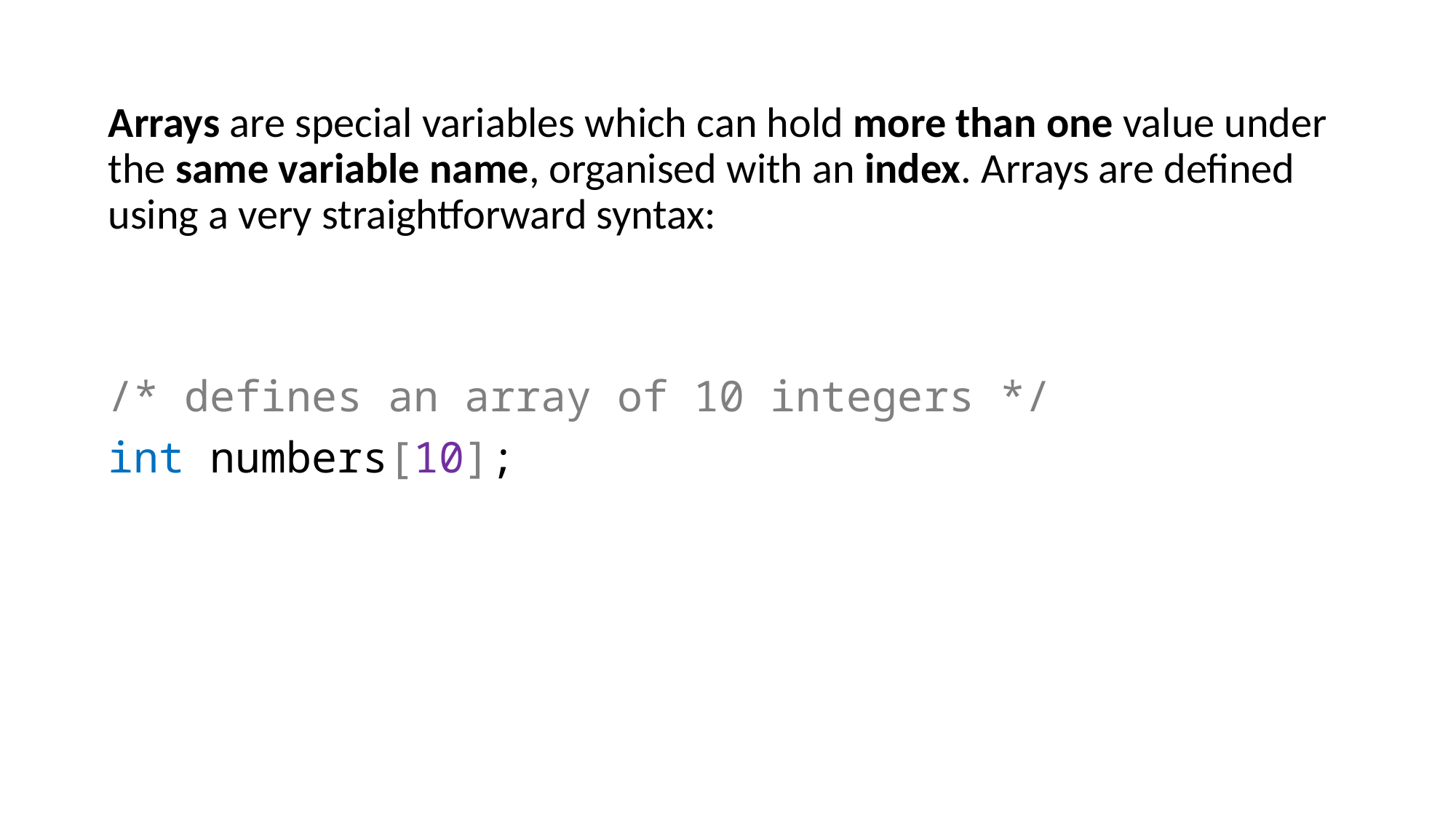

Arrays are special variables which can hold more than one value under the same variable name, organised with an index. Arrays are defined using a very straightforward syntax:

/* defines an array of 10 integers */
int numbers[10];